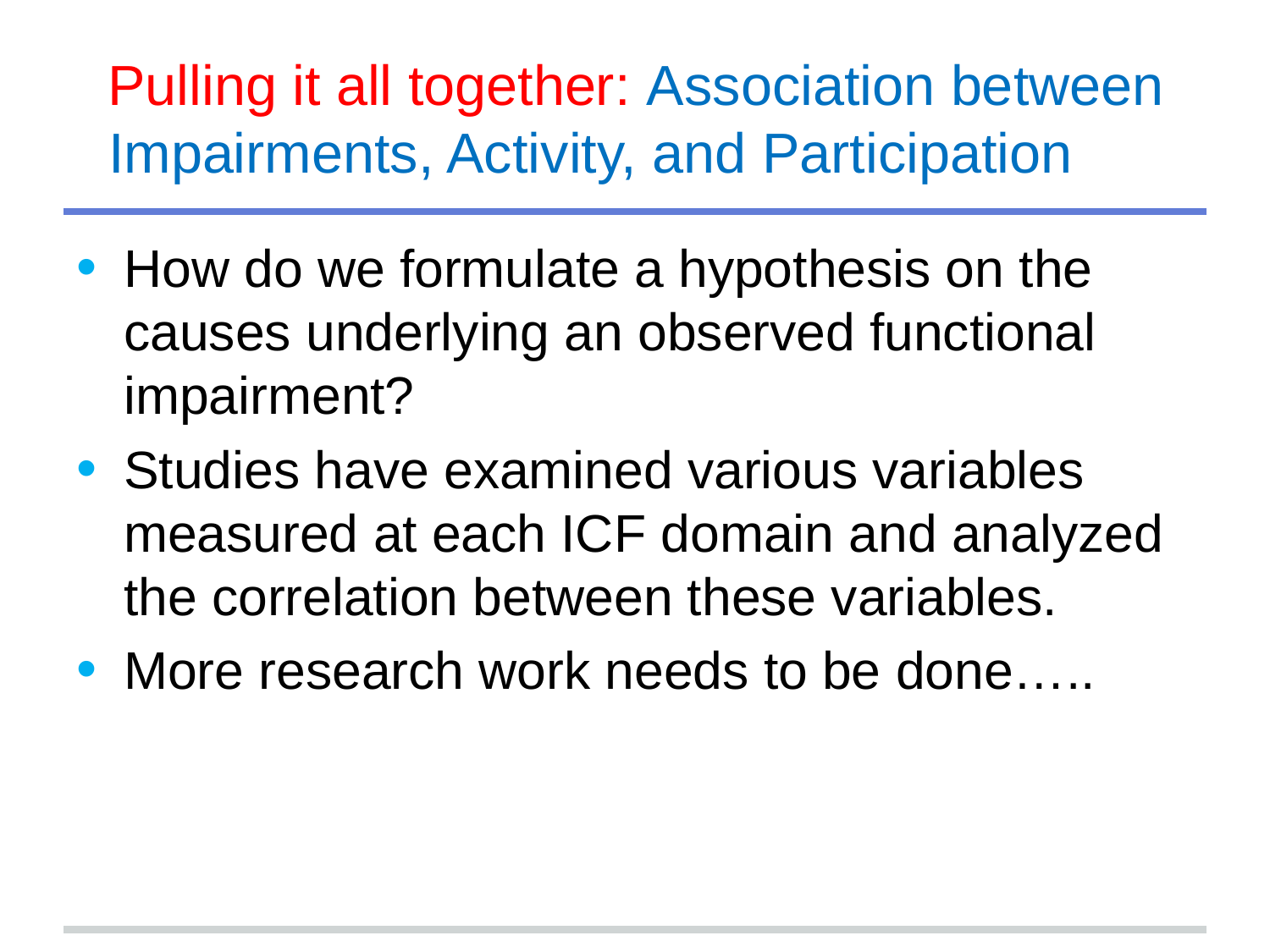

# Pulling it all together: Association between Impairments, Activity, and Participation
How do we formulate a hypothesis on the causes underlying an observed functional impairment?
Studies have examined various variables measured at each ICF domain and analyzed the correlation between these variables.
More research work needs to be done…..